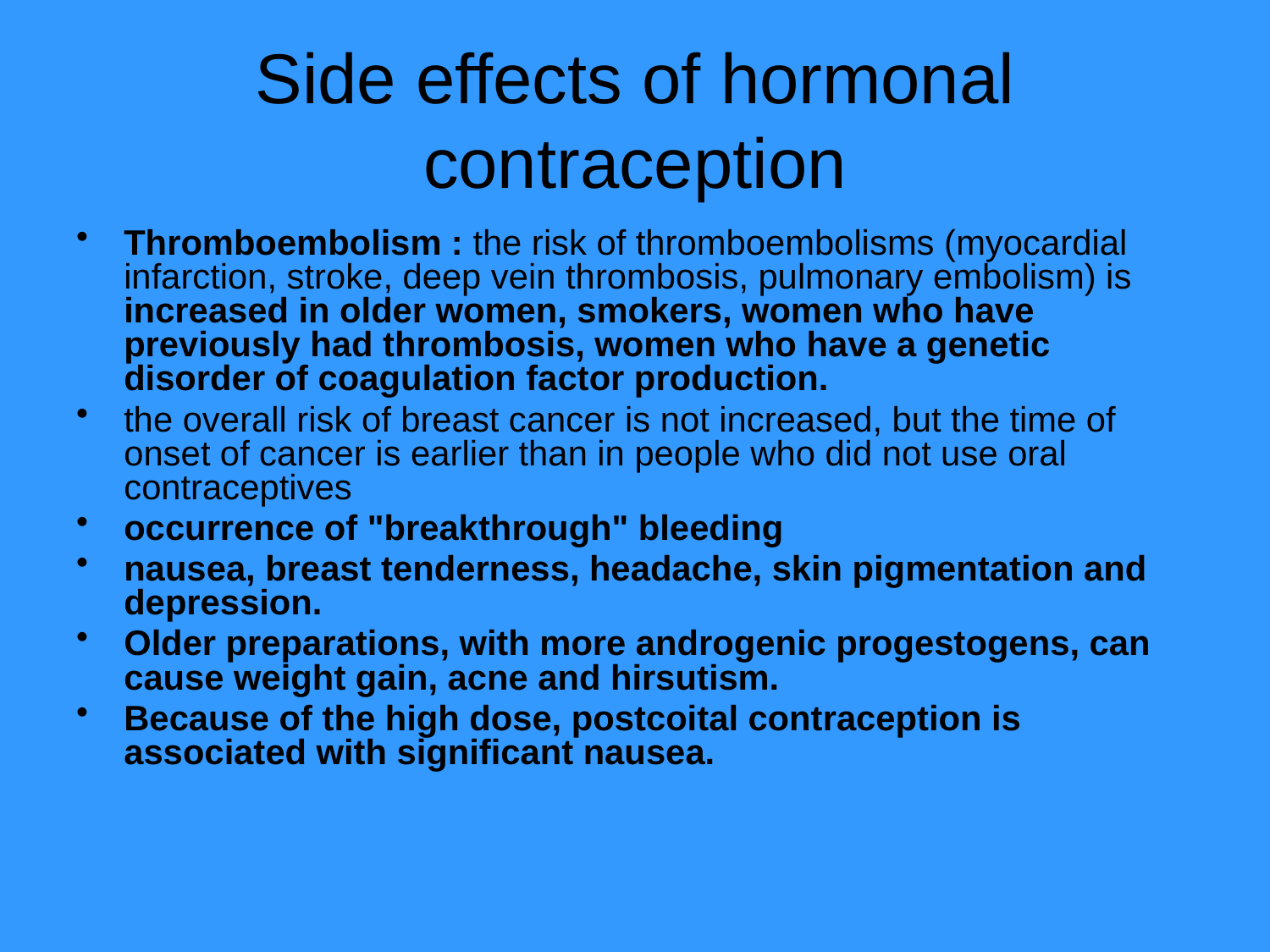

# Side effects of hormonal contraception
Thromboembolism : the risk of thromboembolisms (myocardial infarction, stroke, deep vein thrombosis, pulmonary embolism) is increased in older women, smokers, women who have previously had thrombosis, women who have a genetic disorder of coagulation factor production.
the overall risk of breast cancer is not increased, but the time of onset of cancer is earlier than in people who did not use oral contraceptives
occurrence of "breakthrough" bleeding
nausea, breast tenderness, headache, skin pigmentation and depression.
Older preparations, with more androgenic progestogens, can cause weight gain, acne and hirsutism.
Because of the high dose, postcoital contraception is associated with significant nausea.